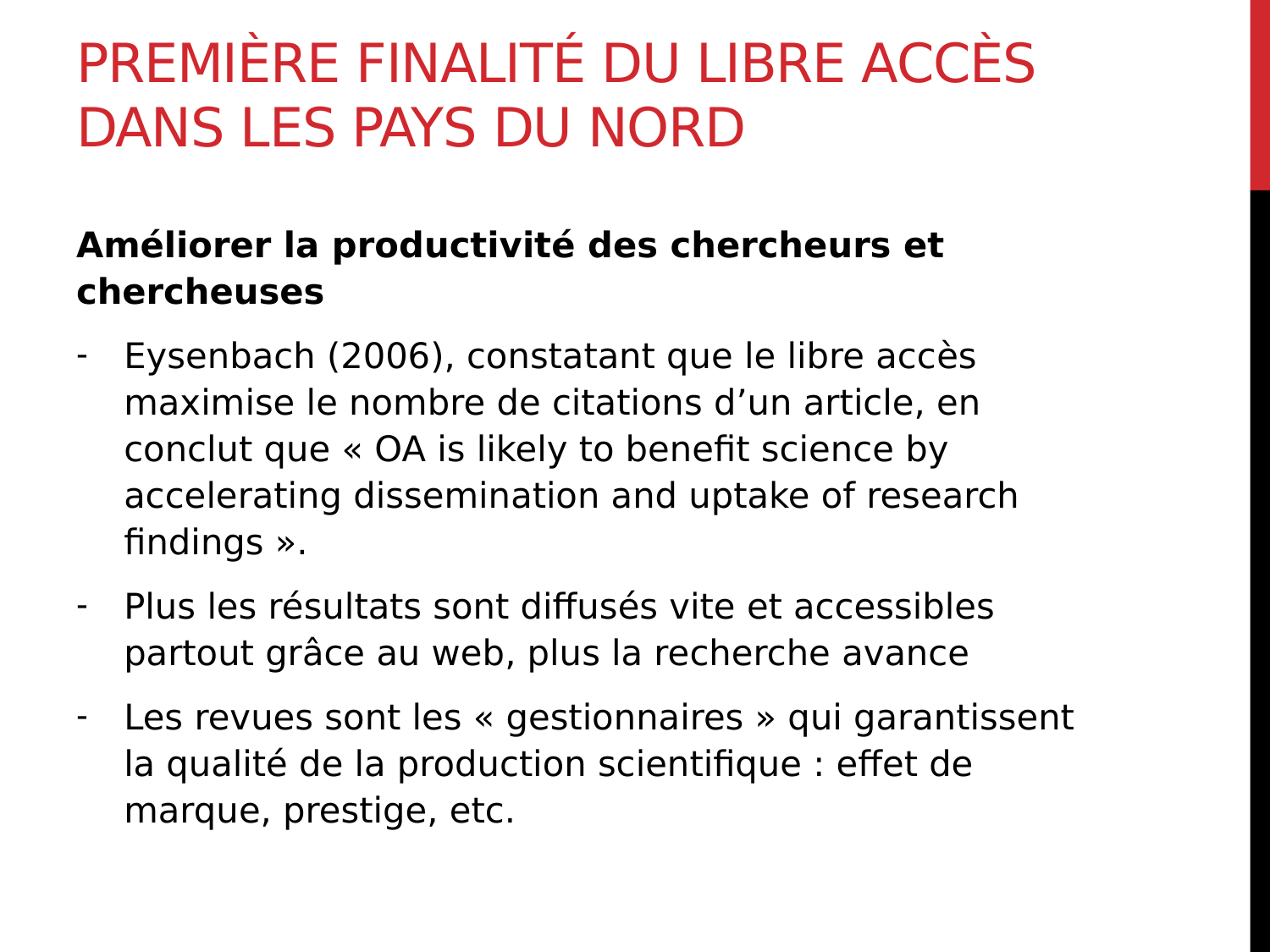

# Première finalité du libre accès dans les pays du NOrd
Améliorer la productivité des chercheurs et chercheuses
Eysenbach (2006), constatant que le libre accès maximise le nombre de citations d’un article, en conclut que « OA is likely to benefit science by accelerating dissemination and uptake of research findings ».
Plus les résultats sont diffusés vite et accessibles partout grâce au web, plus la recherche avance
Les revues sont les « gestionnaires » qui garantissent la qualité de la production scientifique : effet de marque, prestige, etc.